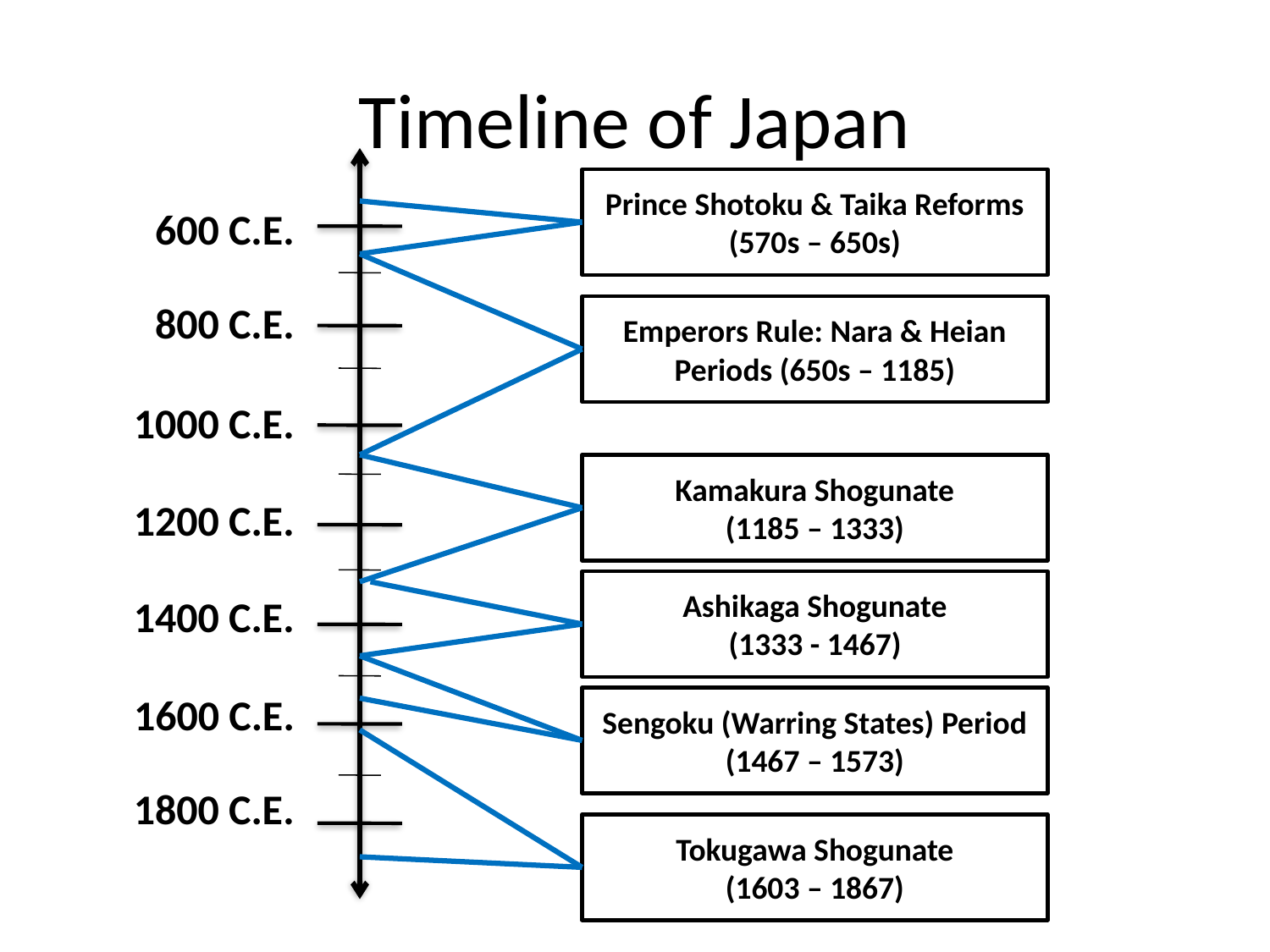

# Timeline of Japan
600 C.E.
800 C.E.
1000 C.E.
1200 C.E.
1400 C.E.
1600 C.E.
1800 C.E.
Prince Shotoku & Taika Reforms
(570s – 650s)
Emperors Rule: Nara & Heian Periods (650s – 1185)
Kamakura Shogunate
(1185 – 1333)
Ashikaga Shogunate
(1333 - 1467)
Sengoku (Warring States) Period
(1467 – 1573)
Tokugawa Shogunate
(1603 – 1867)